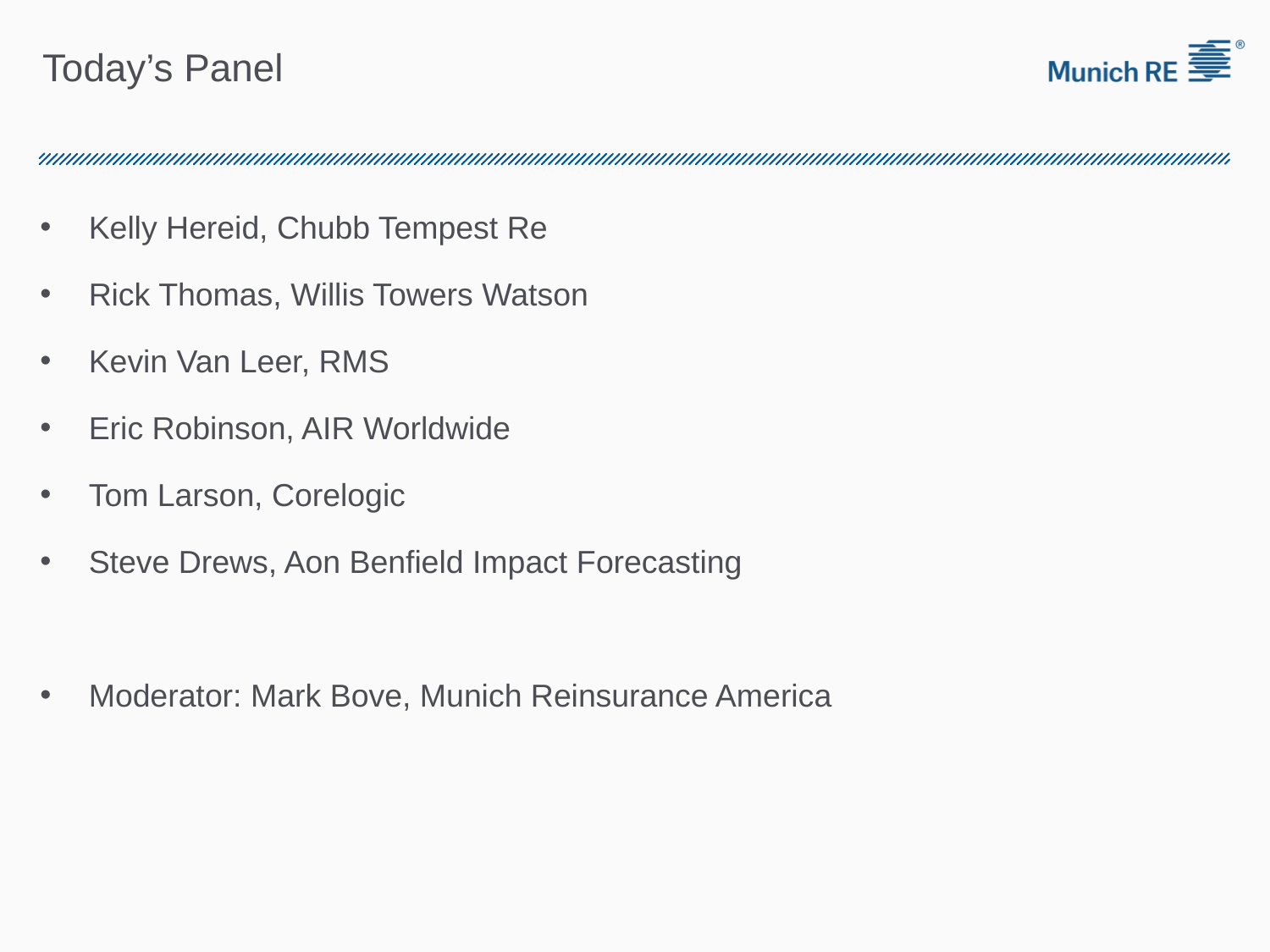

# Today’s Panel
Kelly Hereid, Chubb Tempest Re
Rick Thomas, Willis Towers Watson
Kevin Van Leer, RMS
Eric Robinson, AIR Worldwide
Tom Larson, Corelogic
Steve Drews, Aon Benfield Impact Forecasting

Moderator: Mark Bove, Munich Reinsurance America